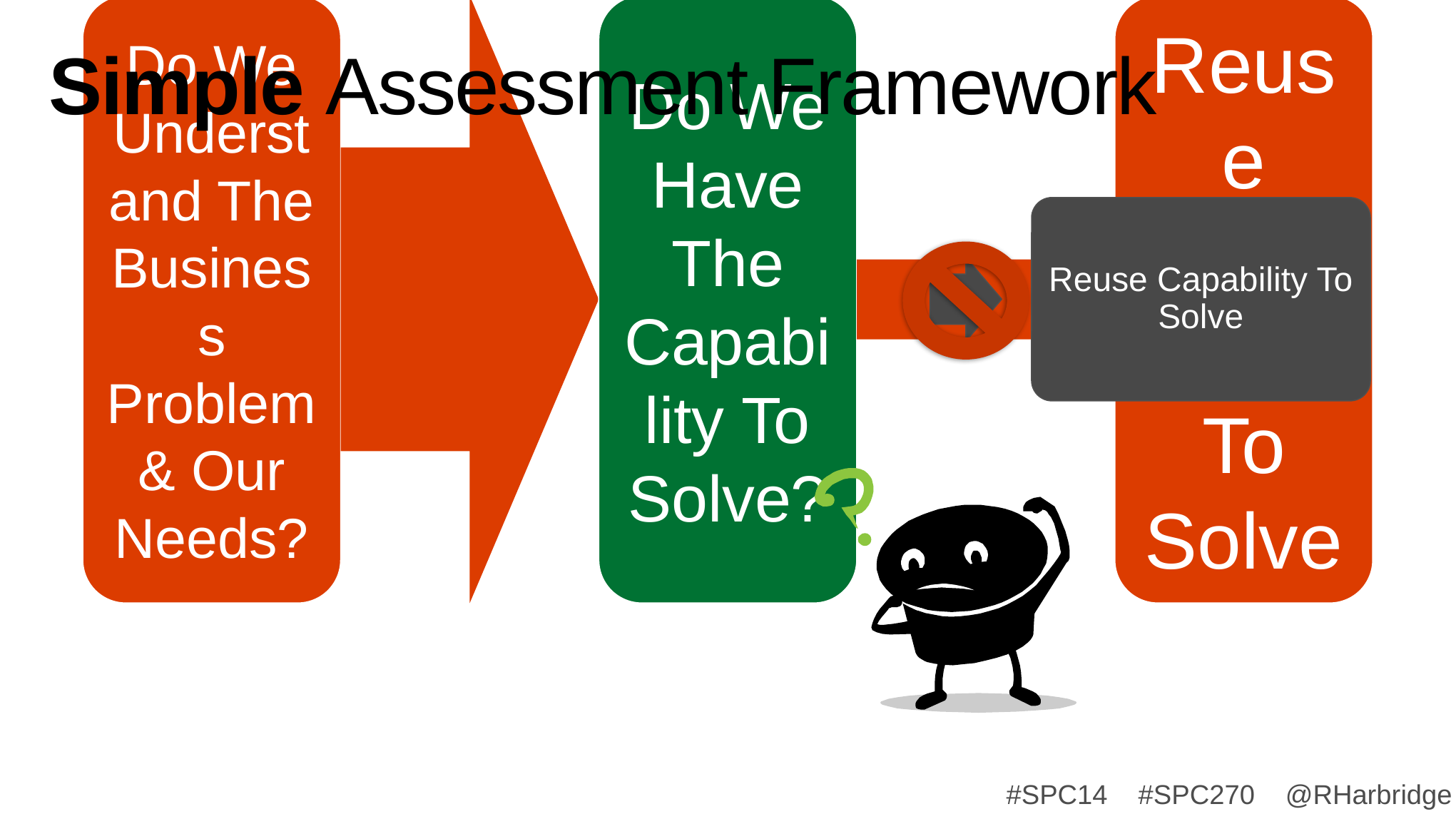

# Simple Assessment Framework

Reuse Capability To Solve